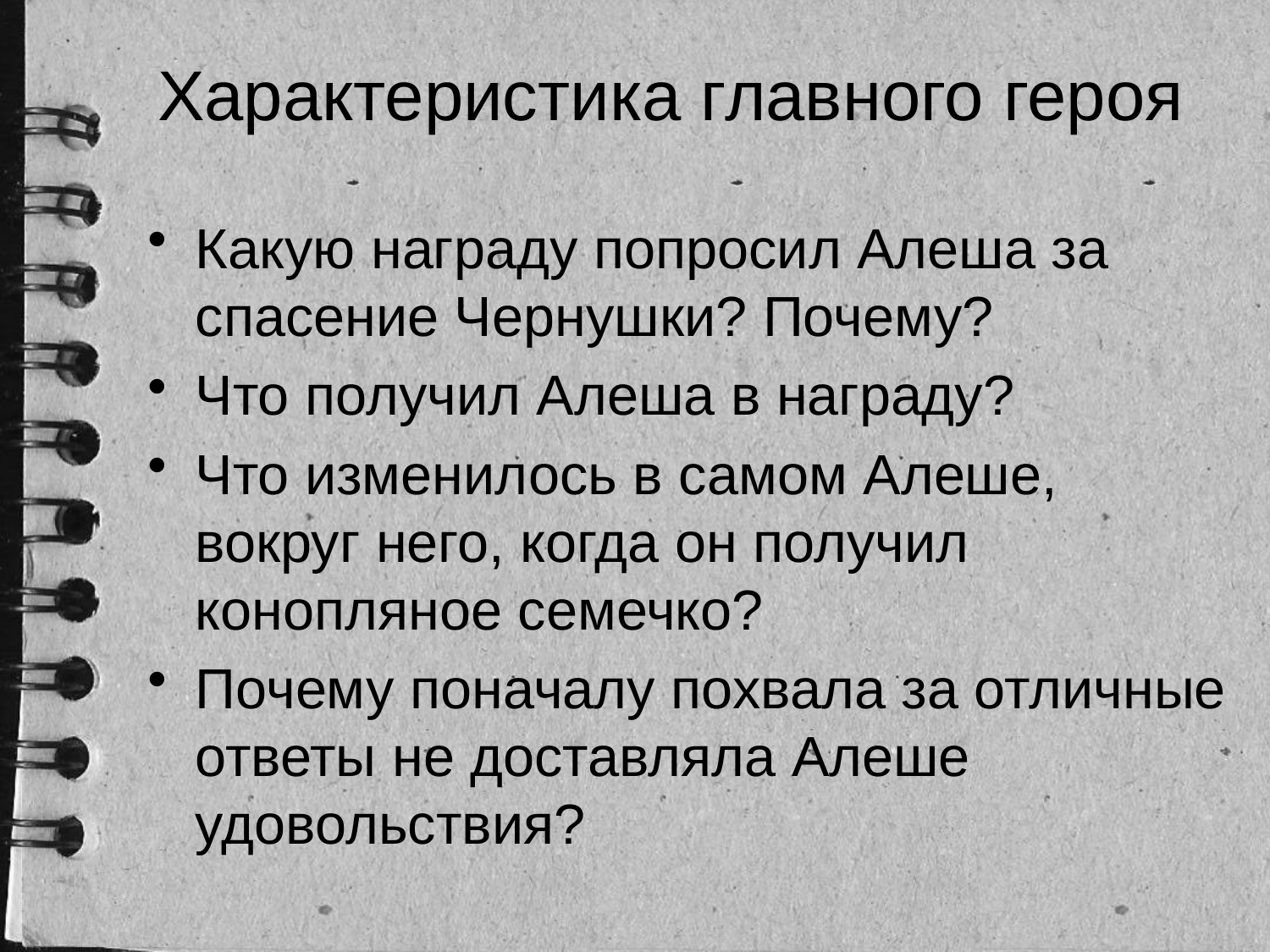

# Характеристика главного героя
Какую награду попросил Алеша за спасение Чернушки? Почему?
Что получил Алеша в награду?
Что изменилось в самом Алеше, вокруг него, когда он получил конопляное семечко?
Почему поначалу похвала за отличные ответы не доставляла Алеше удовольствия?